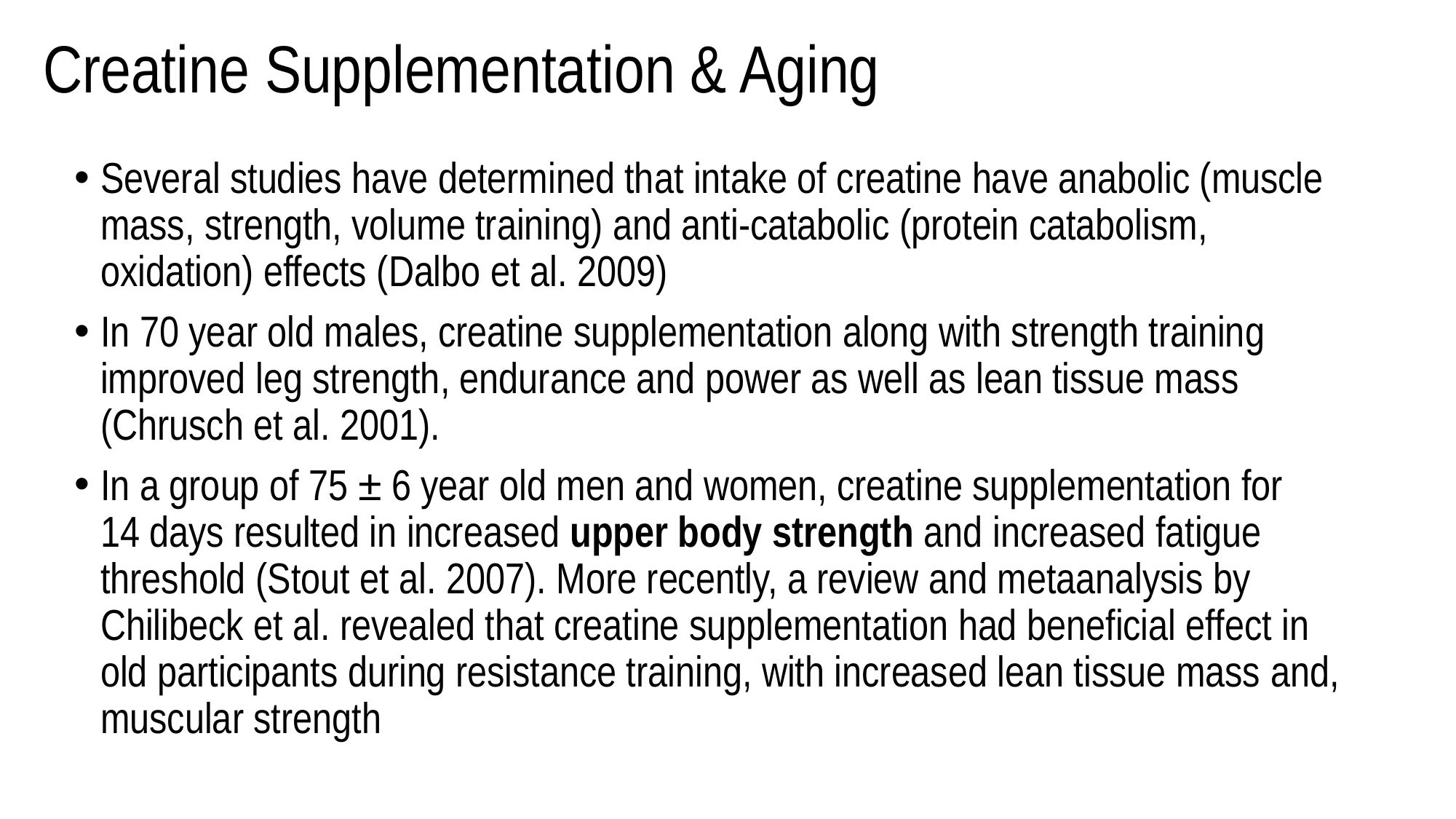

# Creatine Supplementation & Aging
Several studies have determined that intake of creatine have anabolic (muscle mass, strength, volume training) and anti-catabolic (protein catabolism, oxidation) effects (Dalbo et al. 2009)
In 70 year old males, creatine supplementation along with strength training improved leg strength, endurance and power as well as lean tissue mass (Chrusch et al. 2001).
In a group of 75 ± 6 year old men and women, creatine supplementation for 14 days resulted in increased upper body strength and increased fatigue threshold (Stout et al. 2007). More recently, a review and metaanalysis by Chilibeck et al. revealed that creatine supplementation had beneficial effect in old participants during resistance training, with increased lean tissue mass and, muscular strength